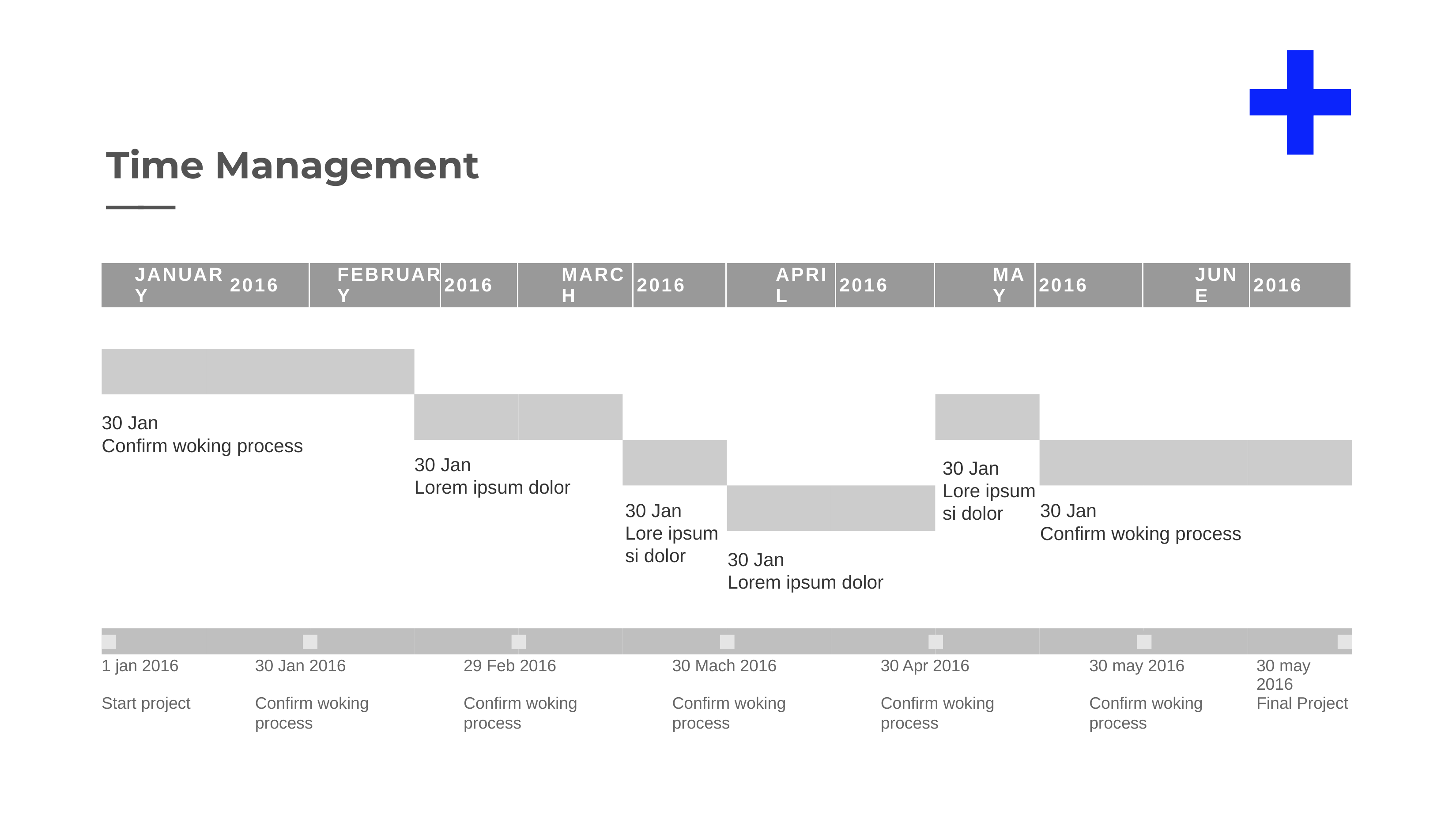

Time Management
——
| JANUARY | 2016 | FEBRUARY | 2016 | MARCH | 2016 | APRIL | 2016 | MAY | 2016 | JUNE | 2016 |
| --- | --- | --- | --- | --- | --- | --- | --- | --- | --- | --- | --- |

30 Jan
Confirm woking process

30 Jan
Lorem ipsum dolor
30 Jan
Lore ipsum
si dolor

30 Jan
Lore ipsum
si dolor

30 Jan
Confirm woking process
30 Jan
Lorem ipsum dolor

| 1 jan 2016 | 30 Jan 2016 | 29 Feb 2016 | 30 Mach 2016 | 30 Apr 2016 | 30 may 2016 | 30 may 2016 |
| --- | --- | --- | --- | --- | --- | --- |
| Start project | Confirm woking | Confirm woking | Confirm woking | Confirm woking | Confirm woking | Final Project |
|  | process | process | process | process | process |  |